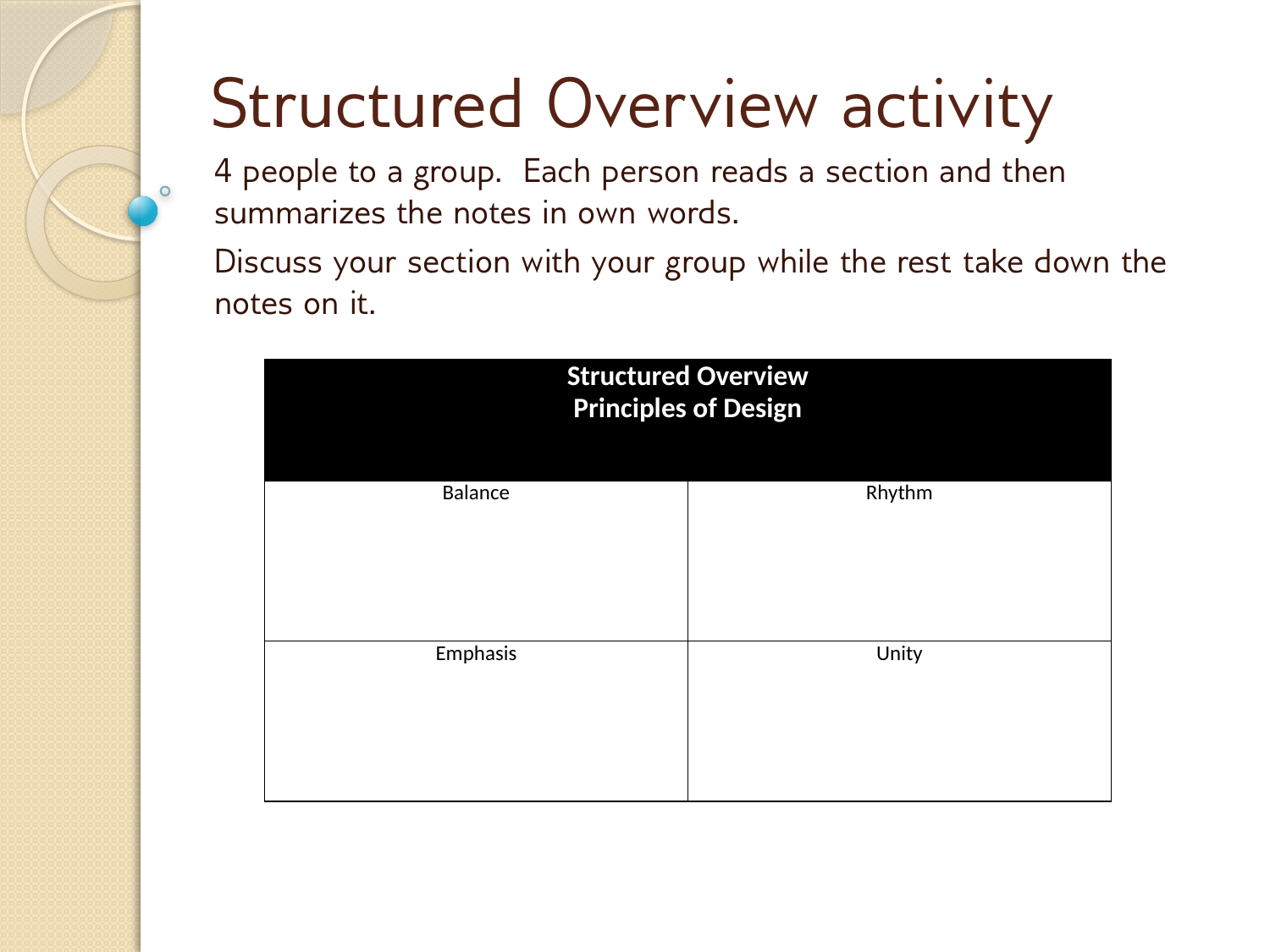

# Structured Overview activity
4 people to a group.  Each person reads a section and then summarizes the notes in own words.
Discuss your section with your group while the rest take down the notes on it.
| Structured Overview Principles of Design |  |
| --- | --- |
| Balance | Rhythm |
| Emphasis | Unity |